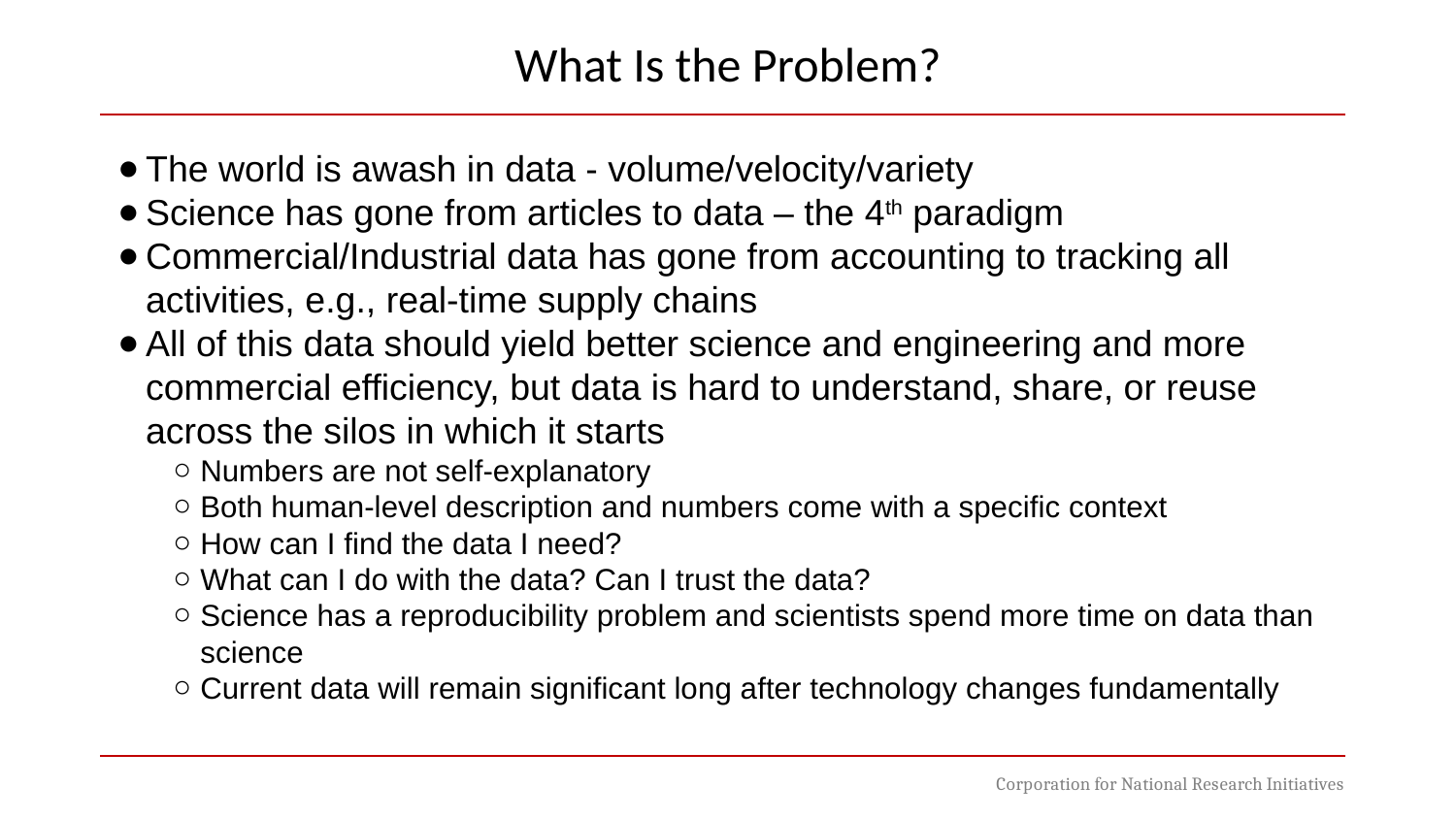

# What Is the Problem?
The world is awash in data - volume/velocity/variety
Science has gone from articles to data – the 4th paradigm
Commercial/Industrial data has gone from accounting to tracking all activities, e.g., real-time supply chains
All of this data should yield better science and engineering and more commercial efficiency, but data is hard to understand, share, or reuse across the silos in which it starts
Numbers are not self-explanatory
Both human-level description and numbers come with a specific context
How can I find the data I need?
What can I do with the data? Can I trust the data?
Science has a reproducibility problem and scientists spend more time on data than science
Current data will remain significant long after technology changes fundamentally

Corporation for National Research Initiatives